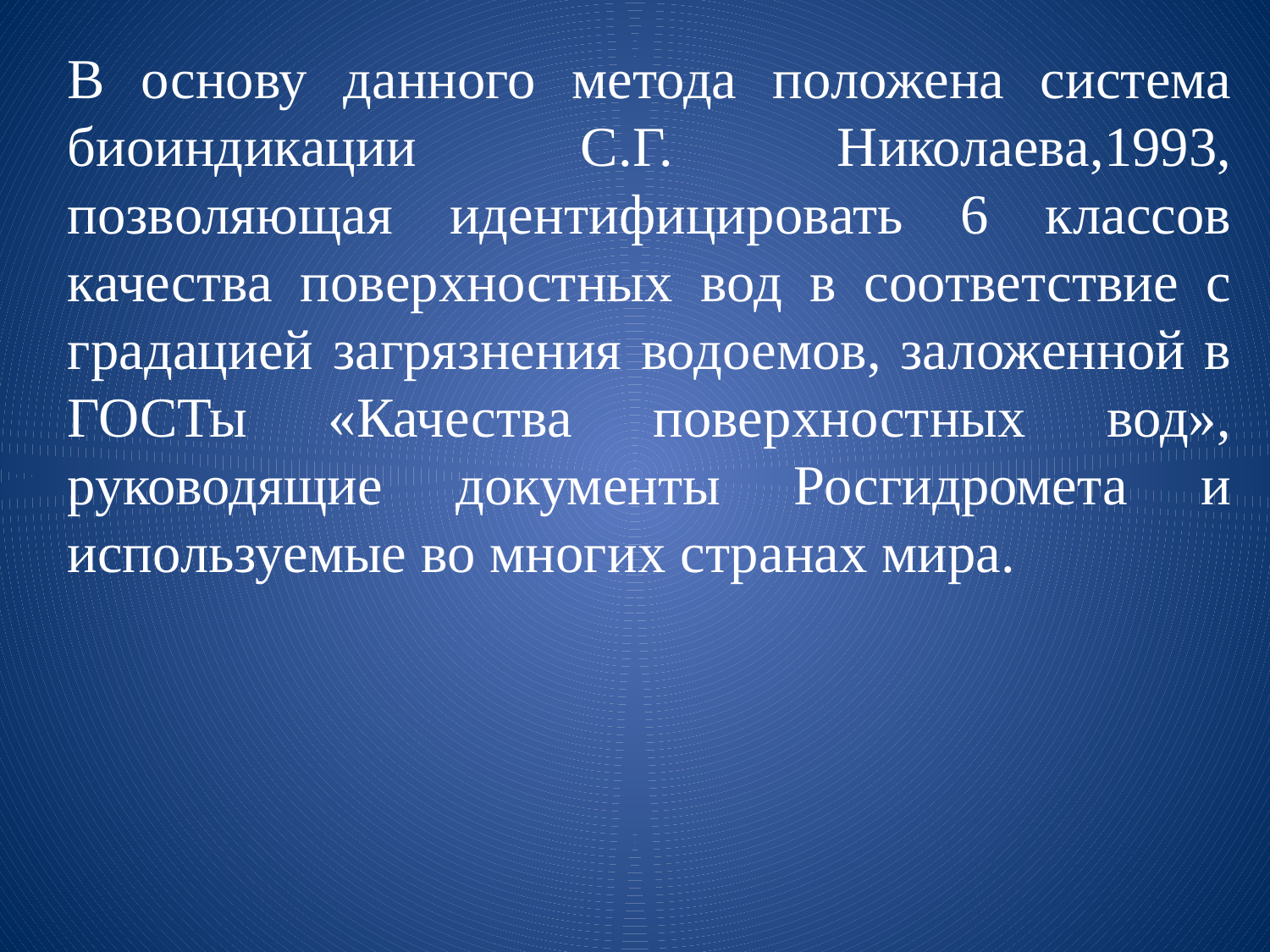

В основу данного метода положена система биоиндикации С.Г. Николаева,1993, позволяющая идентифицировать 6 классов качества поверхностных вод в соответствие с градацией загрязнения водоемов, заложенной в ГОСТы «Качества поверхностных вод», руководящие документы Росгидромета и используемые во многих странах мира.